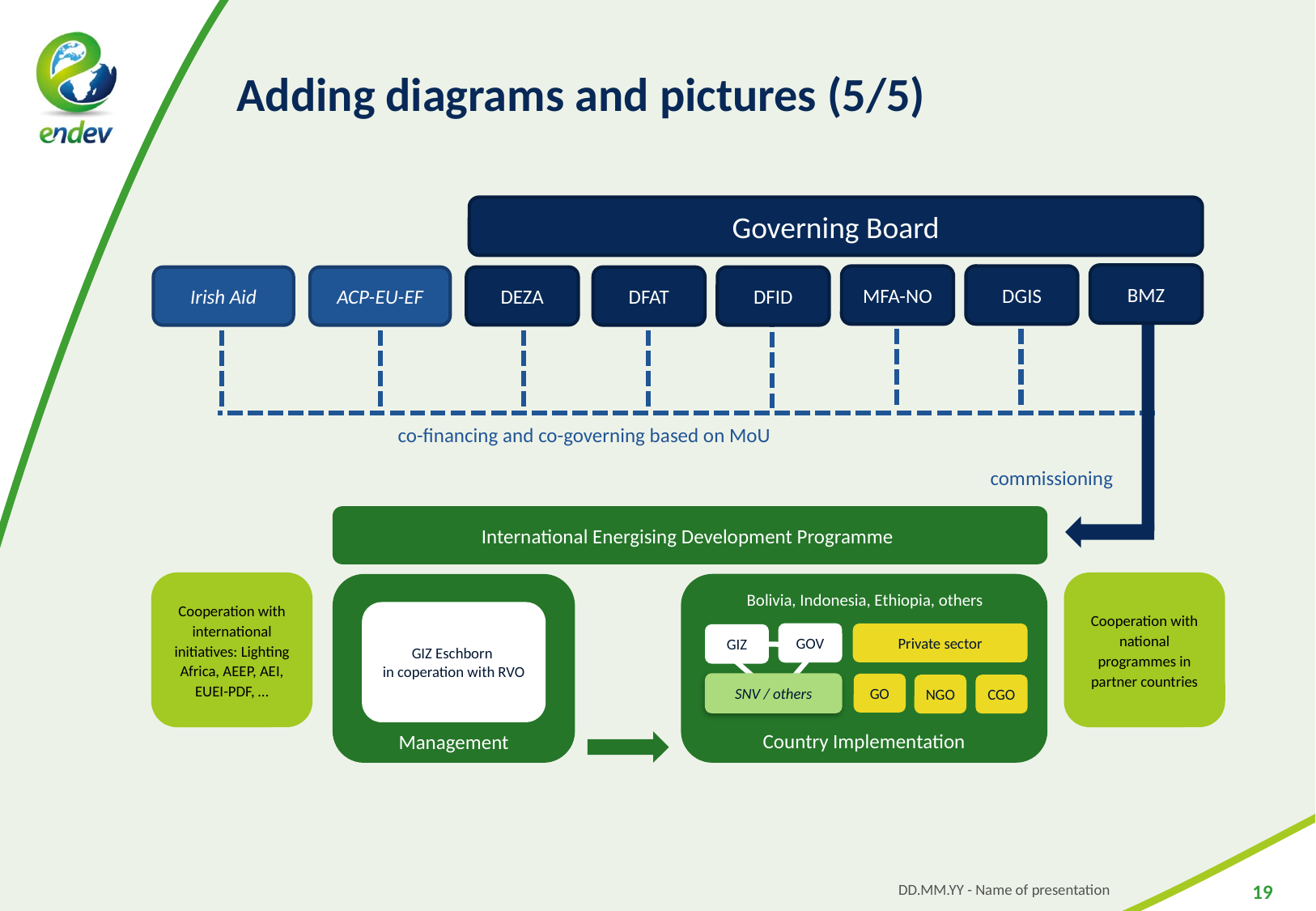

# Adding diagrams and pictures (5/5)
Governing Board
BMZ
DGIS
MFA-NO
DFID
ACP-EU-EF
DFAT
Irish Aid
DEZA

co-financing and co-governing based on MoU
commissioning
International Energising Development Programme
Cooperation with international initiatives: Lighting Africa, AEEP, AEI, EUEI-PDF, …

Management
GIZ Eschborn
in coperation with RVO
Cooperation with national programmes in partner countries

Country Implementation
Bolivia, Indonesia, Ethiopia, others
GOV
GIZ
Private sector
SNV / others
GO
NGO
CGO

DD.MM.YY - Name of presentation
19